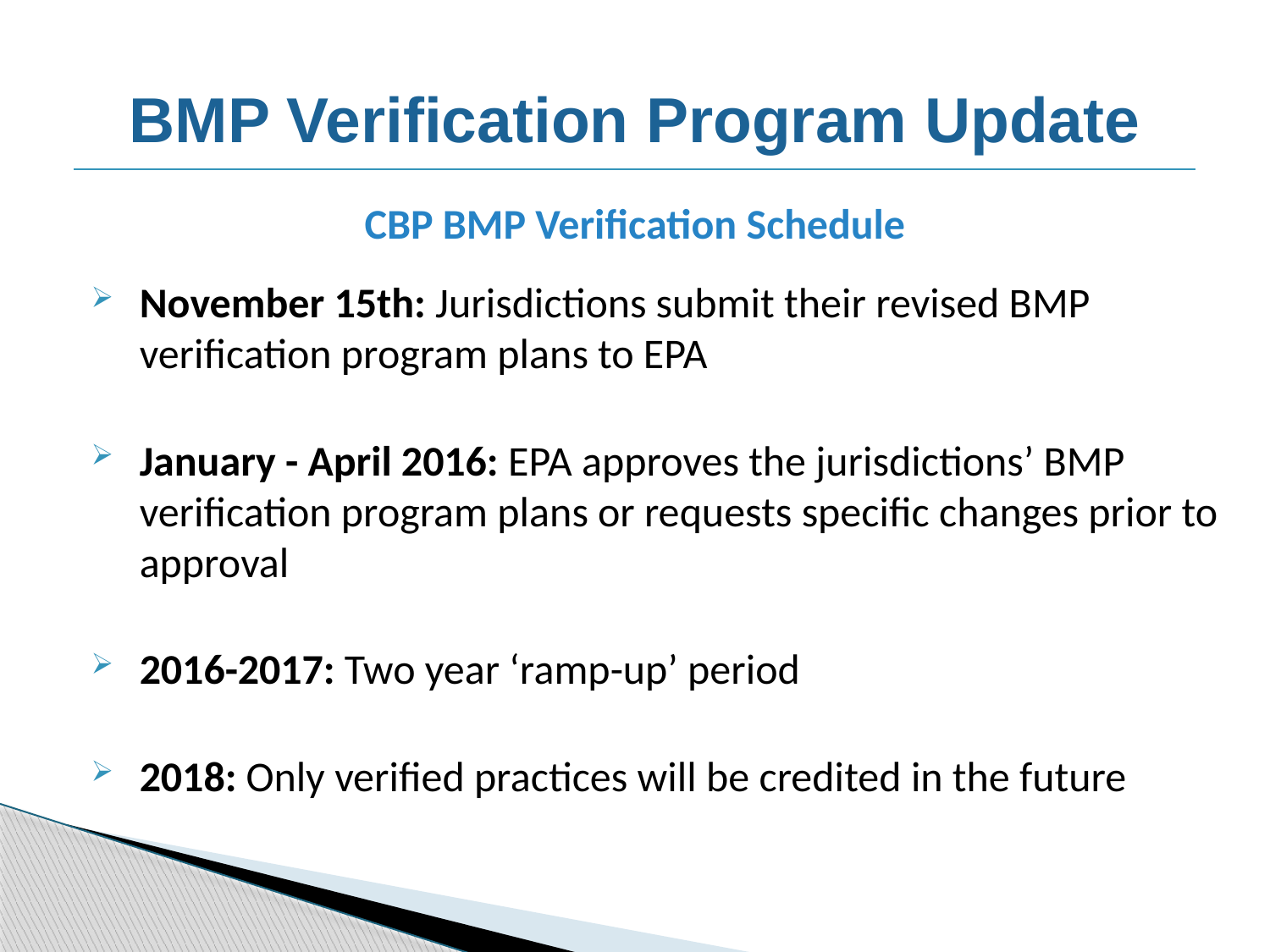

# BMP Verification Program Update
CBP BMP Verification Schedule

November 15th: Jurisdictions submit their revised BMP verification program plans to EPA

January - April 2016: EPA approves the jurisdictions’ BMP verification program plans or requests specific changes prior to approval

2016-2017: Two year ‘ramp-up’ period

2018: Only verified practices will be credited in the future